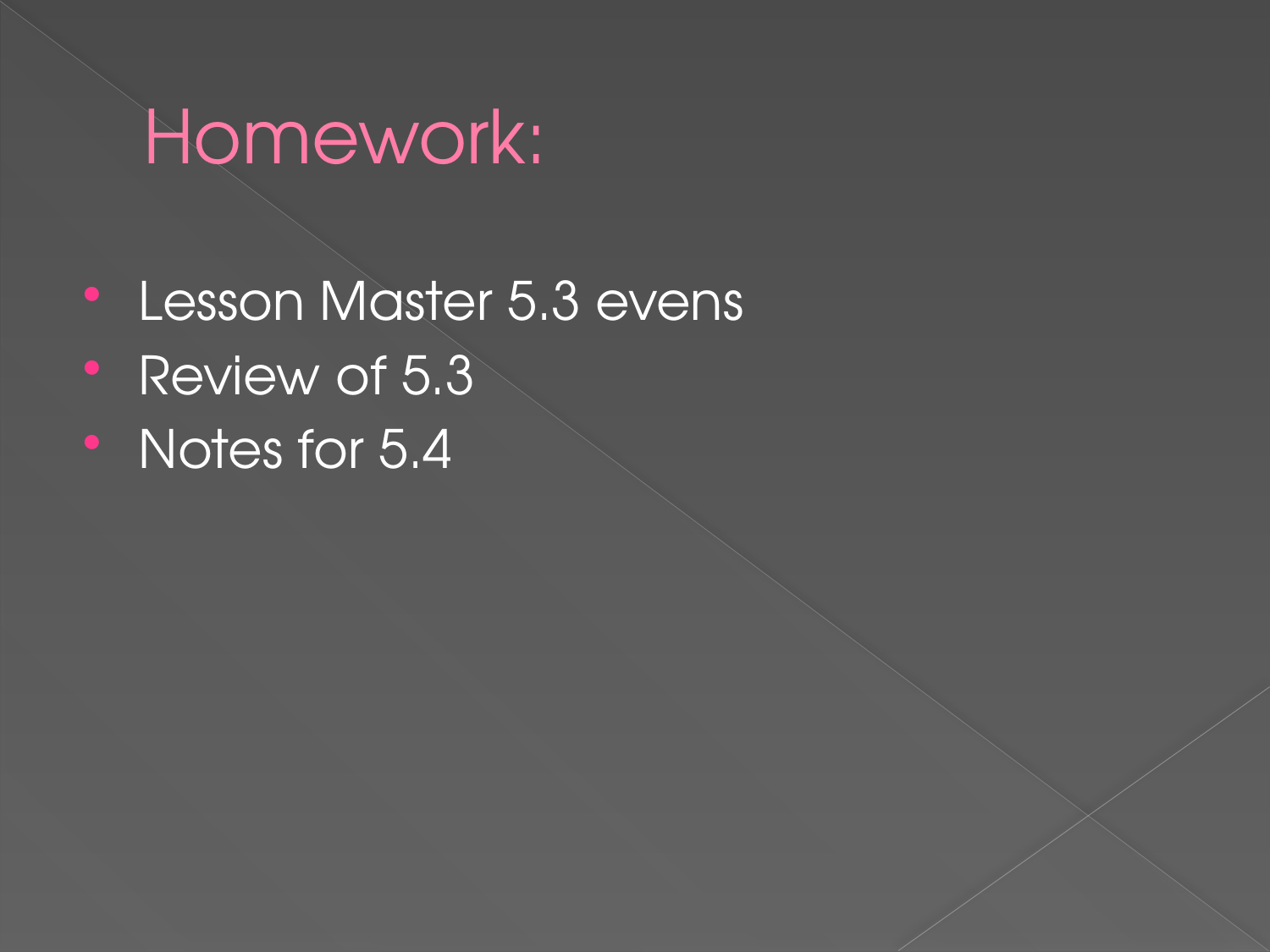

# Homework:
Lesson Master 5.3 evens
Review of 5.3
Notes for 5.4